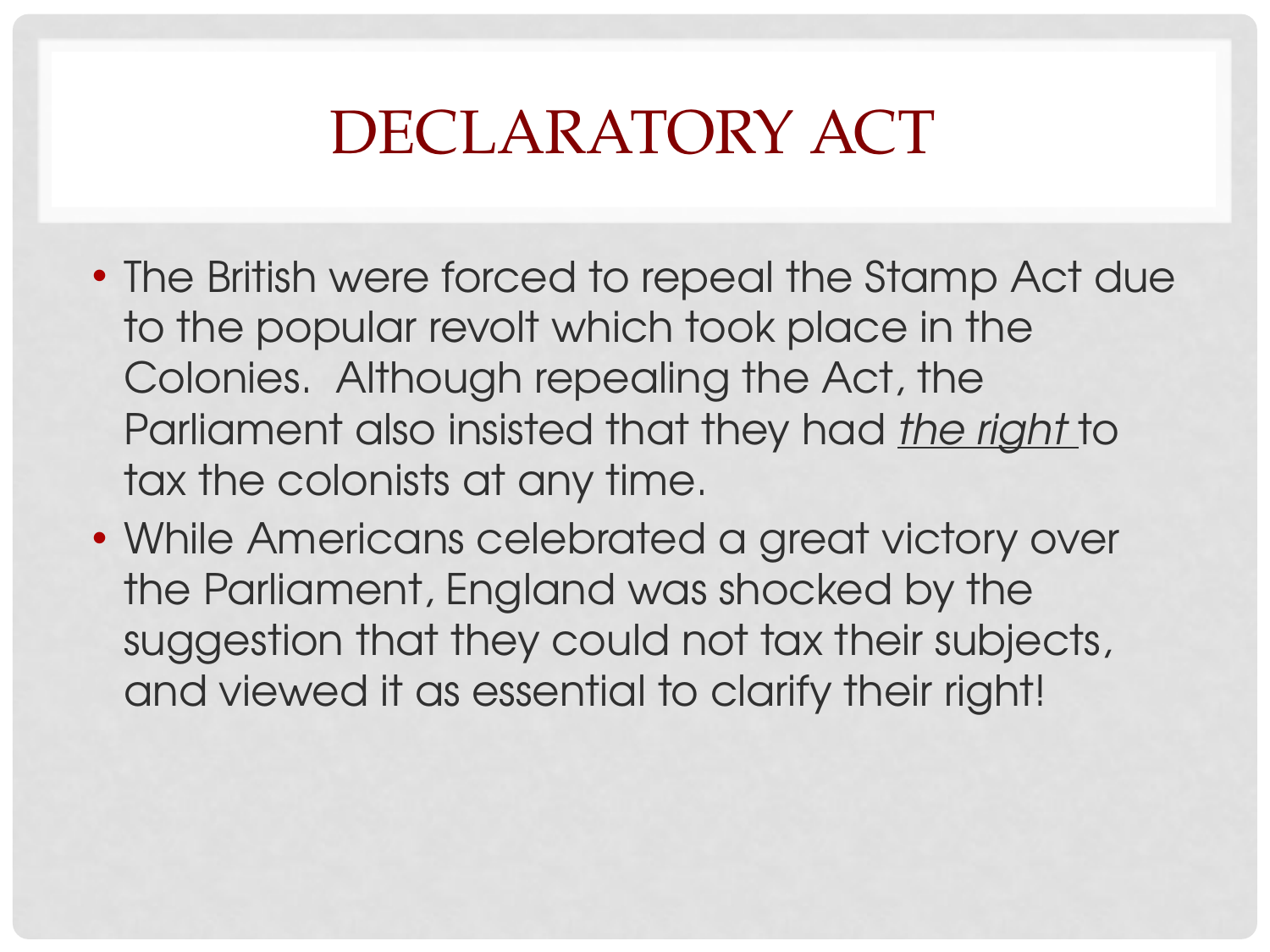

# Declaratory Act
The British were forced to repeal the Stamp Act due to the popular revolt which took place in the Colonies.  Although repealing the Act, the Parliament also insisted that they had the right to tax the colonists at any time.
While Americans celebrated a great victory over the Parliament, England was shocked by the suggestion that they could not tax their subjects, and viewed it as essential to clarify their right!